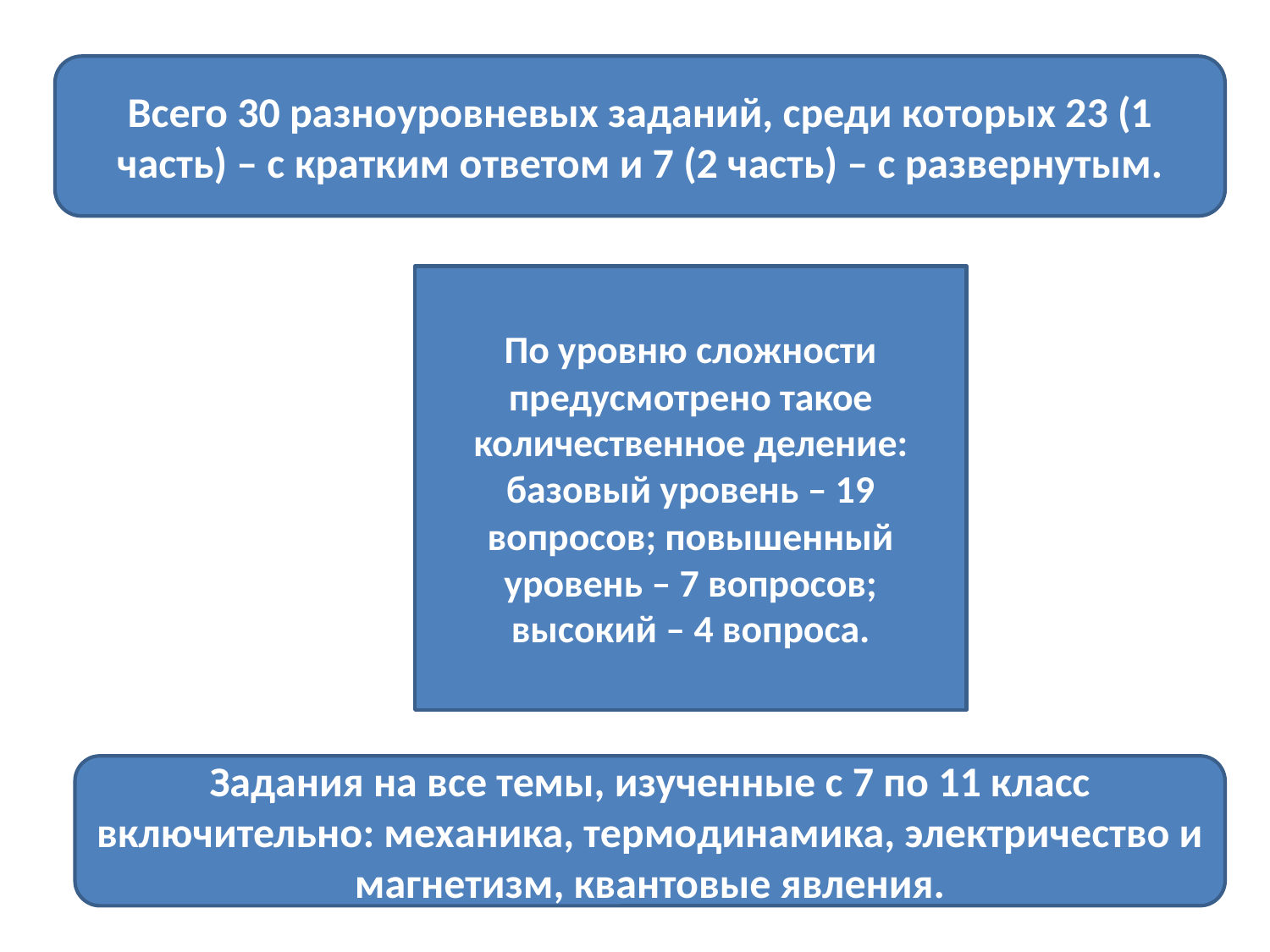

#
Всего 30 разноуровневых заданий, среди которых 23 (1 часть) – с кратким ответом и 7 (2 часть) – с развернутым.
По уровню сложности предусмотрено такое количественное деление: базовый уровень – 19 вопросов; повышенный уровень – 7 вопросов; высокий – 4 вопроса.
Задания на все темы, изученные с 7 по 11 класс включительно: механика, термодинамика, электричество и магнетизм, квантовые явления.